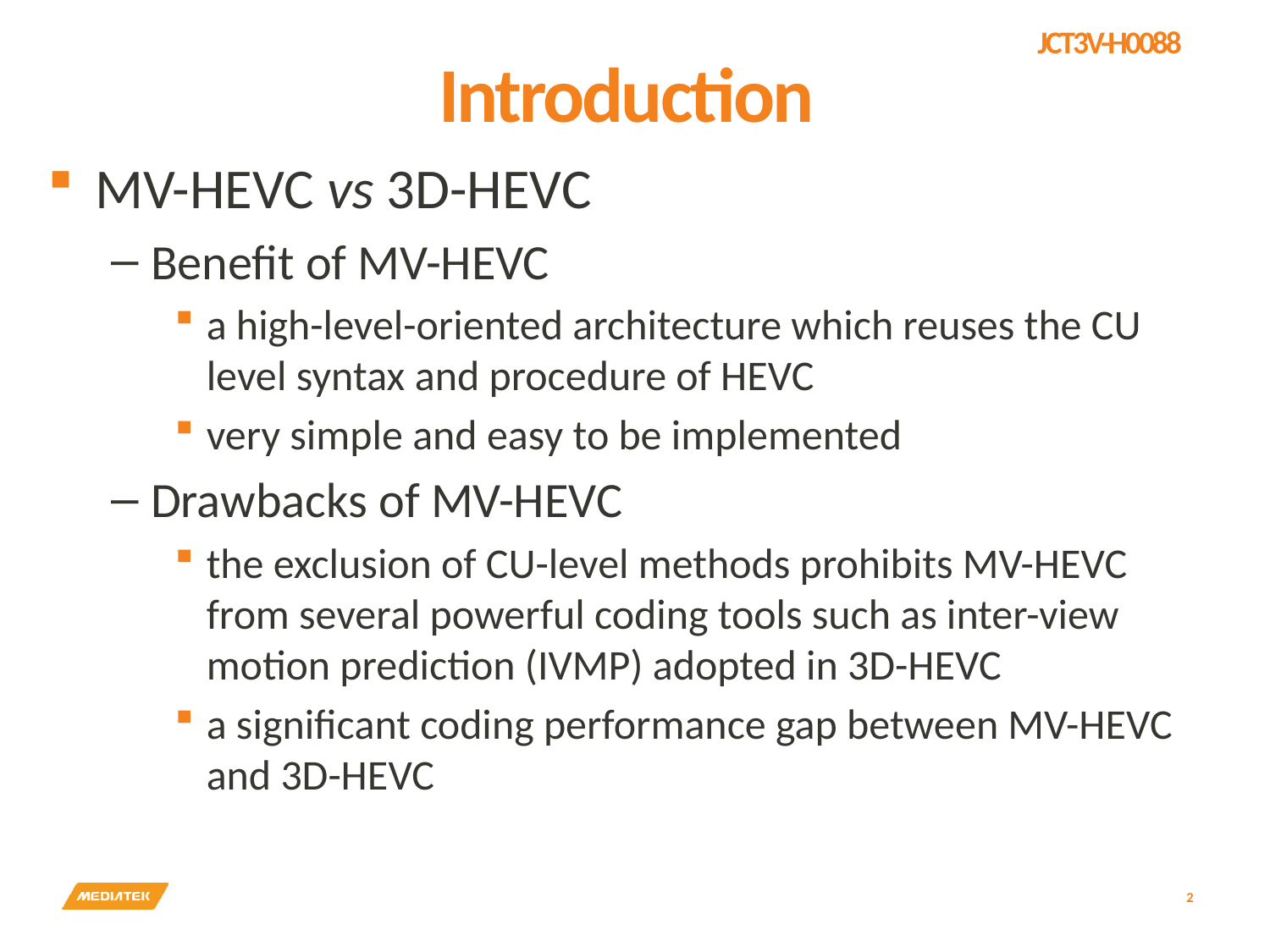

# Introduction
MV-HEVC vs 3D-HEVC
Benefit of MV-HEVC
a high-level-oriented architecture which reuses the CU level syntax and procedure of HEVC
very simple and easy to be implemented
Drawbacks of MV-HEVC
the exclusion of CU-level methods prohibits MV-HEVC from several powerful coding tools such as inter-view motion prediction (IVMP) adopted in 3D-HEVC
a significant coding performance gap between MV-HEVC and 3D-HEVC

2